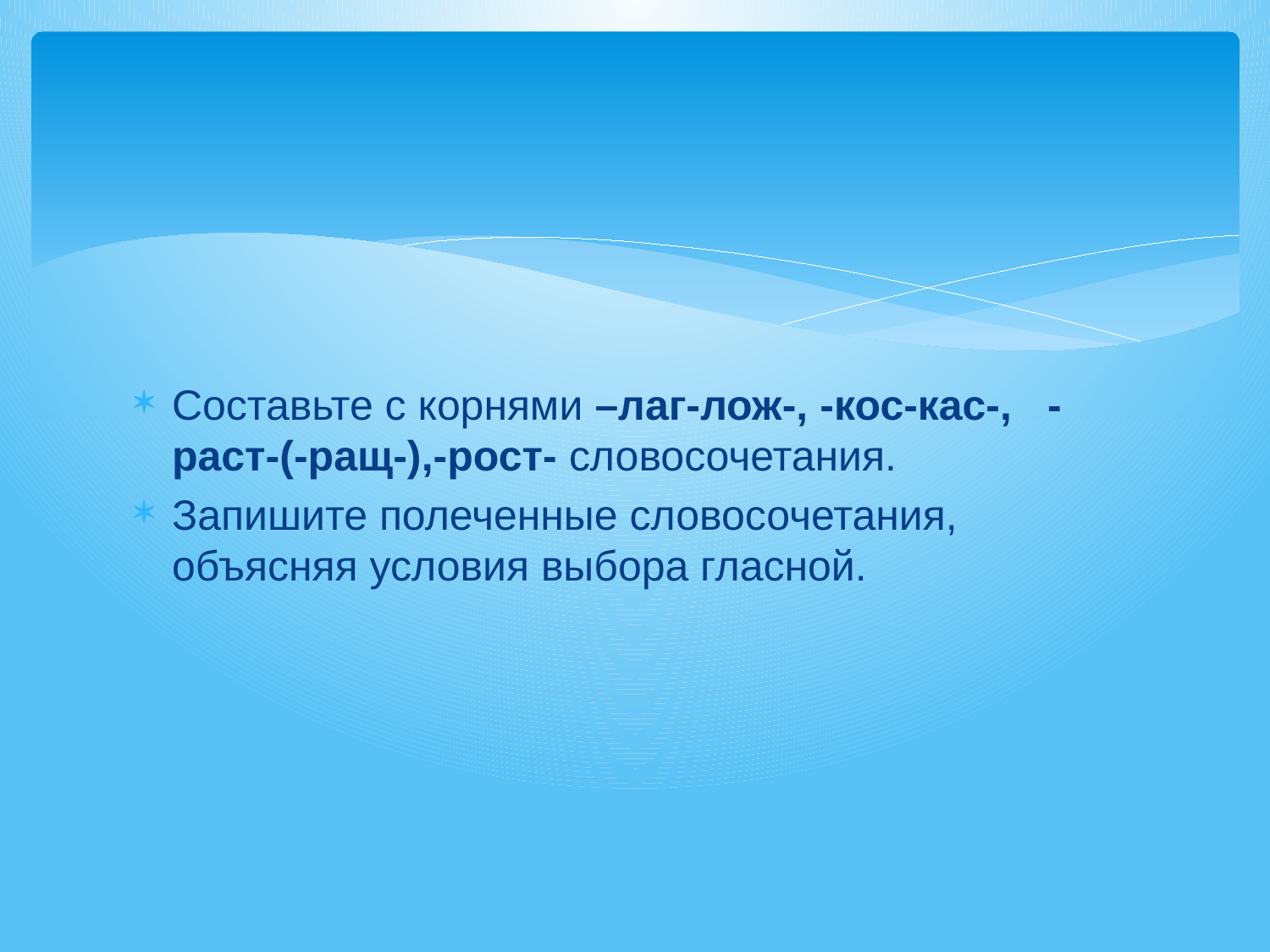

#
Составьте с корнями –лаг-лож-, -кос-кас-,   -раст-(-ращ-),-рост- словосочетания.
Запишите полеченные словосочетания, объясняя условия выбора гласной.